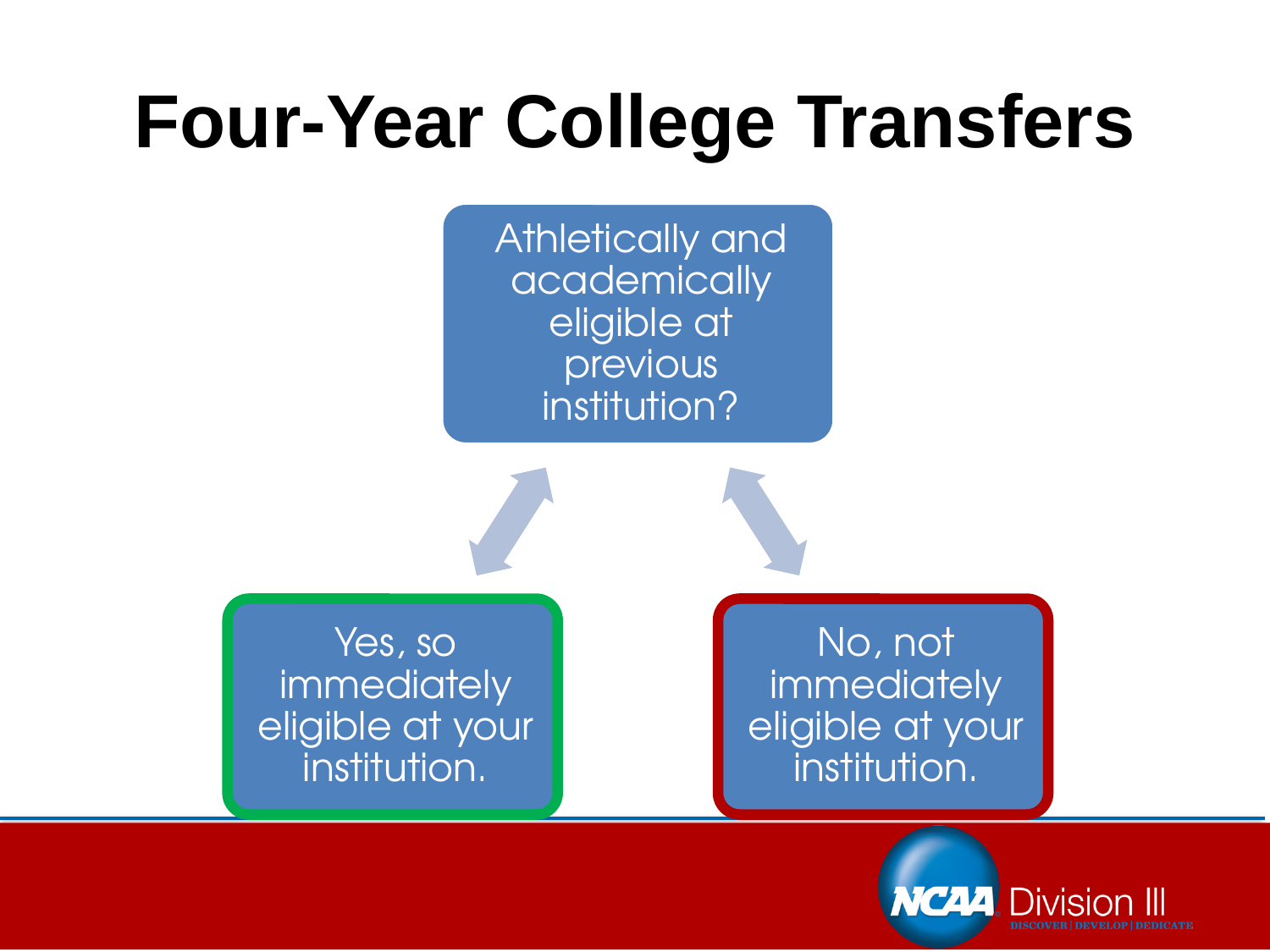

# Four-Year College Transfers
Athletically and academically eligible at previous institution?

No, not immediately eligible at your institution.

Yes, so immediately eligible at your institution.